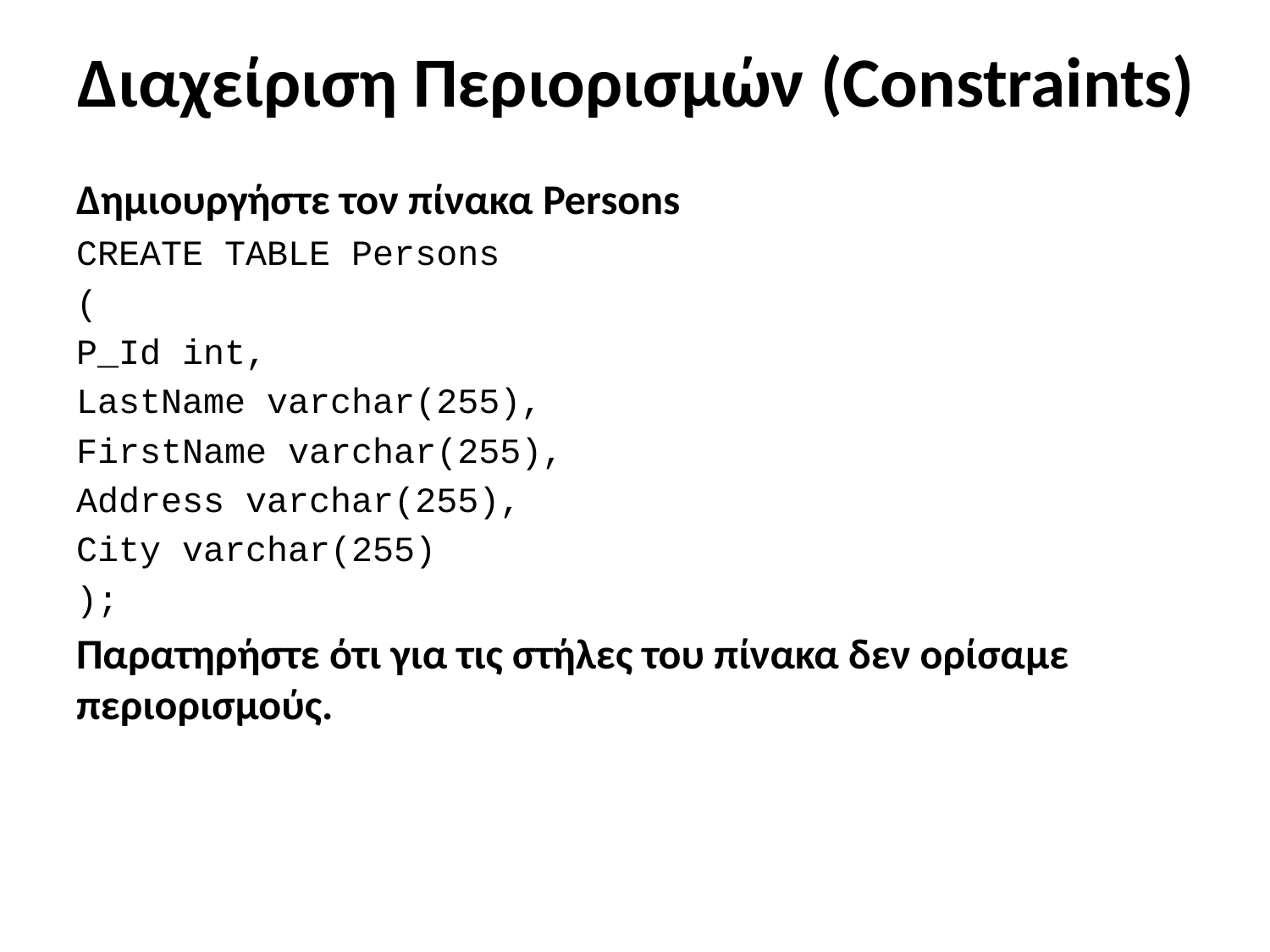

# Διαχείριση Περιορισμών (Constraints)
Δημιουργήστε τον πίνακα Persons
CREATE TABLE Persons
(
P_Id int,
LastName varchar(255),
FirstName varchar(255),
Address varchar(255),
City varchar(255)
);
Παρατηρήστε ότι για τις στήλες του πίνακα δεν ορίσαμε περιορισμούς.